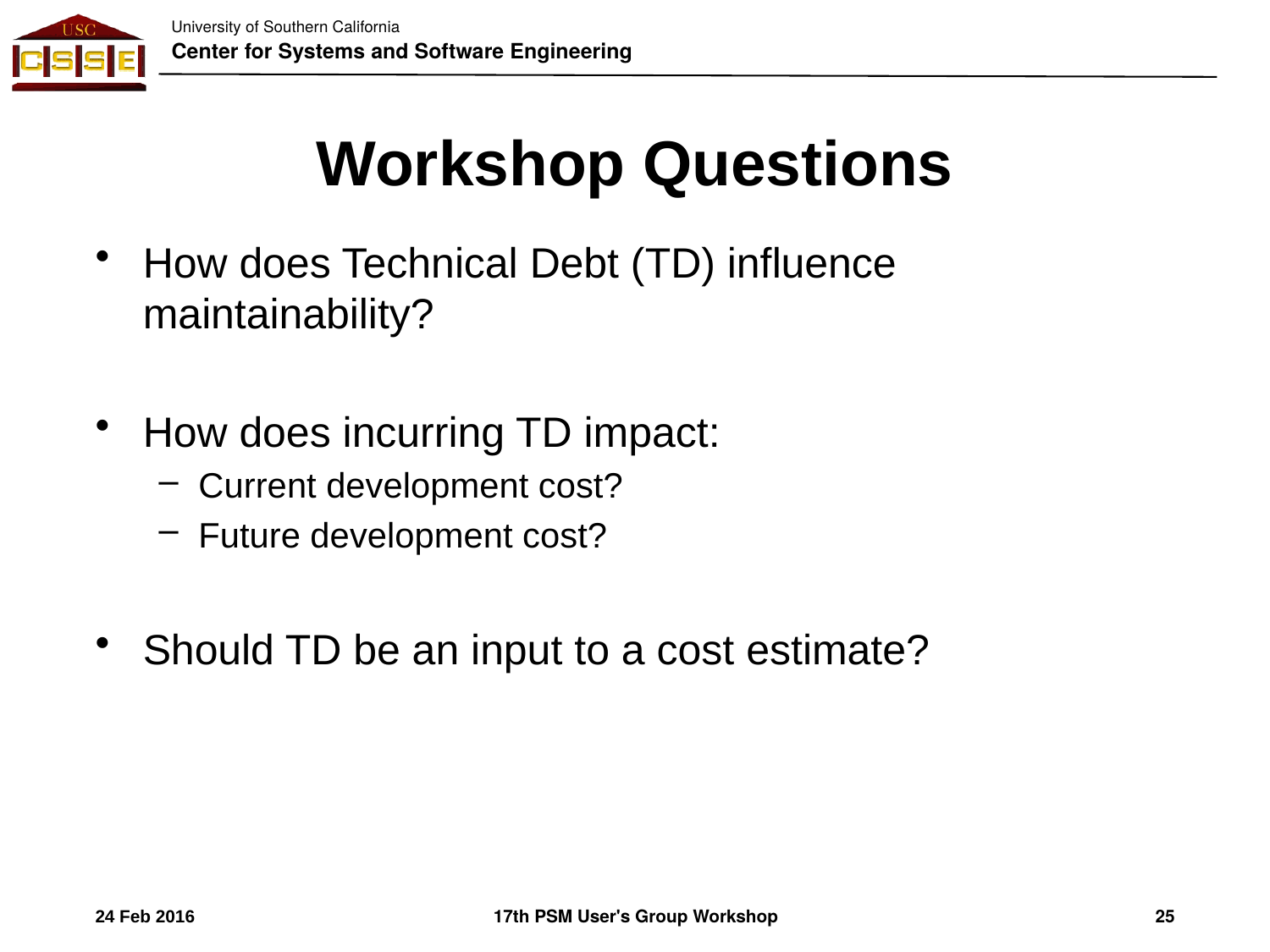

# Workshop Questions
How does Technical Debt (TD) influence maintainability?

How does incurring TD impact:
Current development cost?
Future development cost?

Should TD be an input to a cost estimate?
24 Feb 2016
25
17th PSM User's Group Workshop